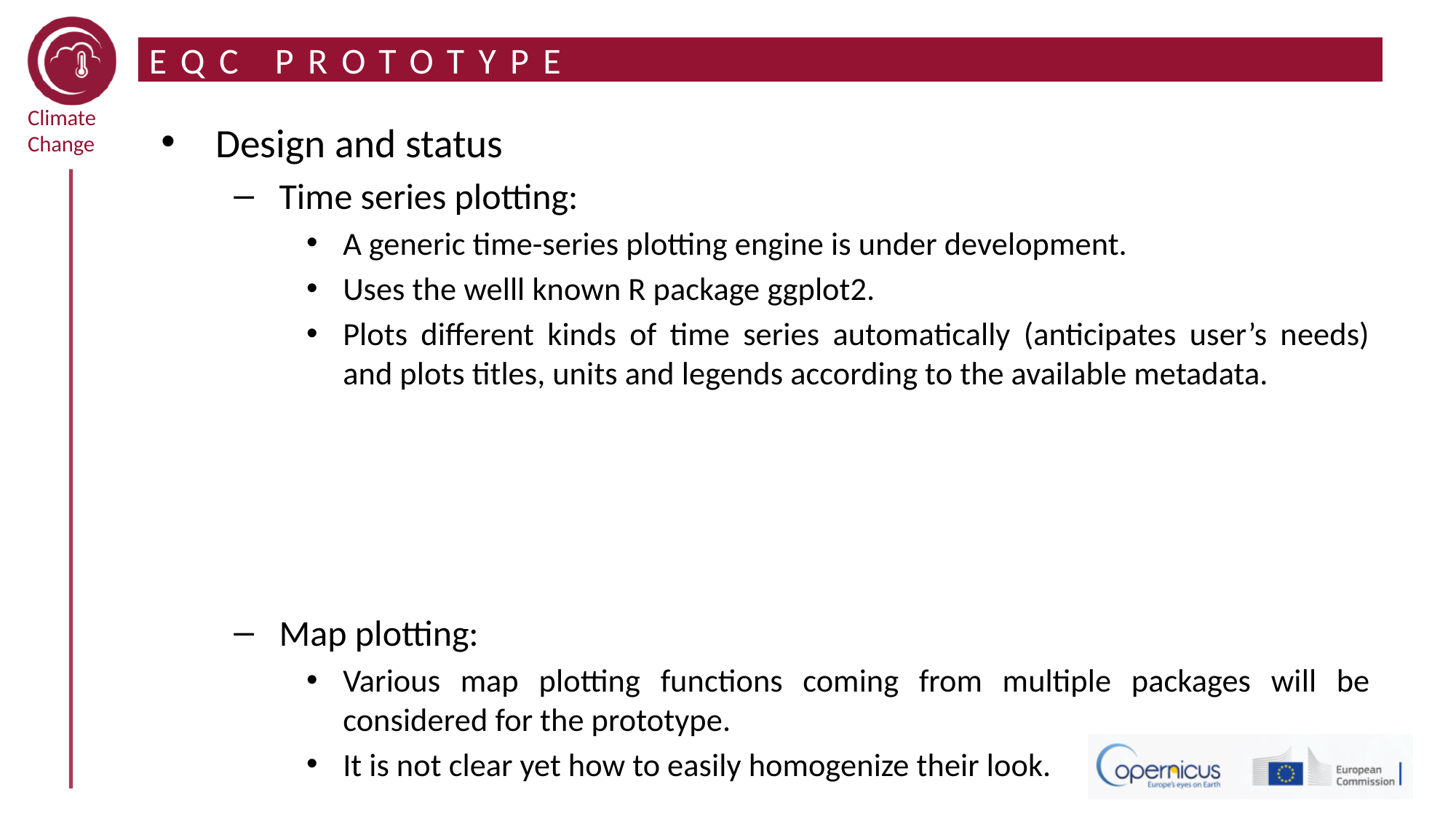

# EQC PROTOTYPE
Design and status
Time series plotting:
A generic time-series plotting engine is under development.
Uses the welll known R package ggplot2.
Plots different kinds of time series automatically (anticipates user’s needs) and plots titles, units and legends according to the available metadata.

Map plotting:
Various map plotting functions coming from multiple packages will be considered for the prototype.
It is not clear yet how to easily homogenize their look.